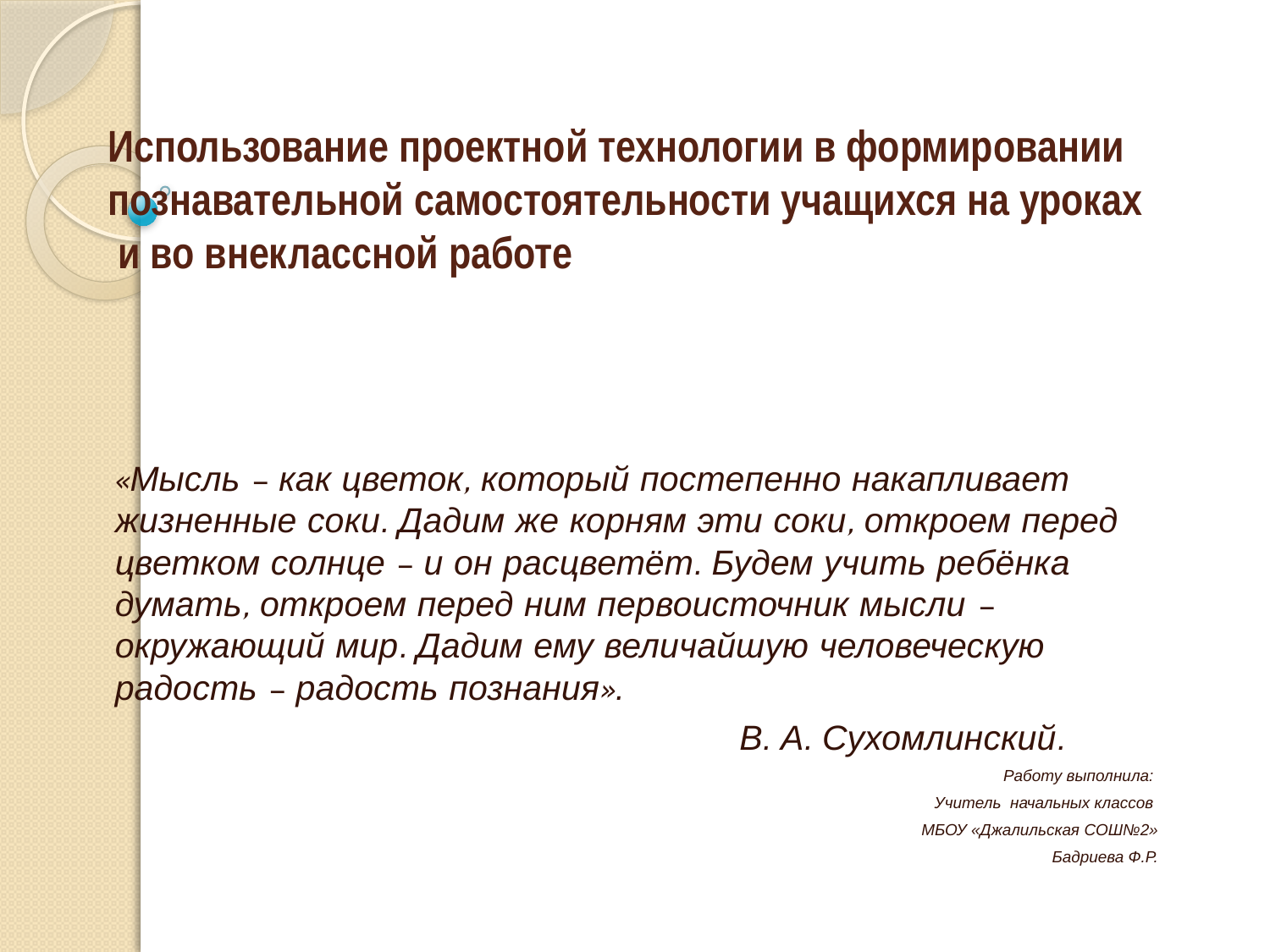

# Использование проектной технологии в формировании познавательной самостоятельности учащихся на уроках  и во внеклассной работе
«Мысль – как цветок, который постепенно накапливает жизненные соки. Дадим же корням эти соки, откроем перед цветком солнце – и он расцветёт. Будем учить ребёнка думать, откроем перед ним первоисточник мысли – окружающий мир. Дадим ему величайшую человеческую радость – радость познания».
                                                           В. А. Сухомлинский.
Работу выполнила:
Учитель  начальных классов
МБОУ «Джалильская СОШ№2»
Бадриева Ф.Р.